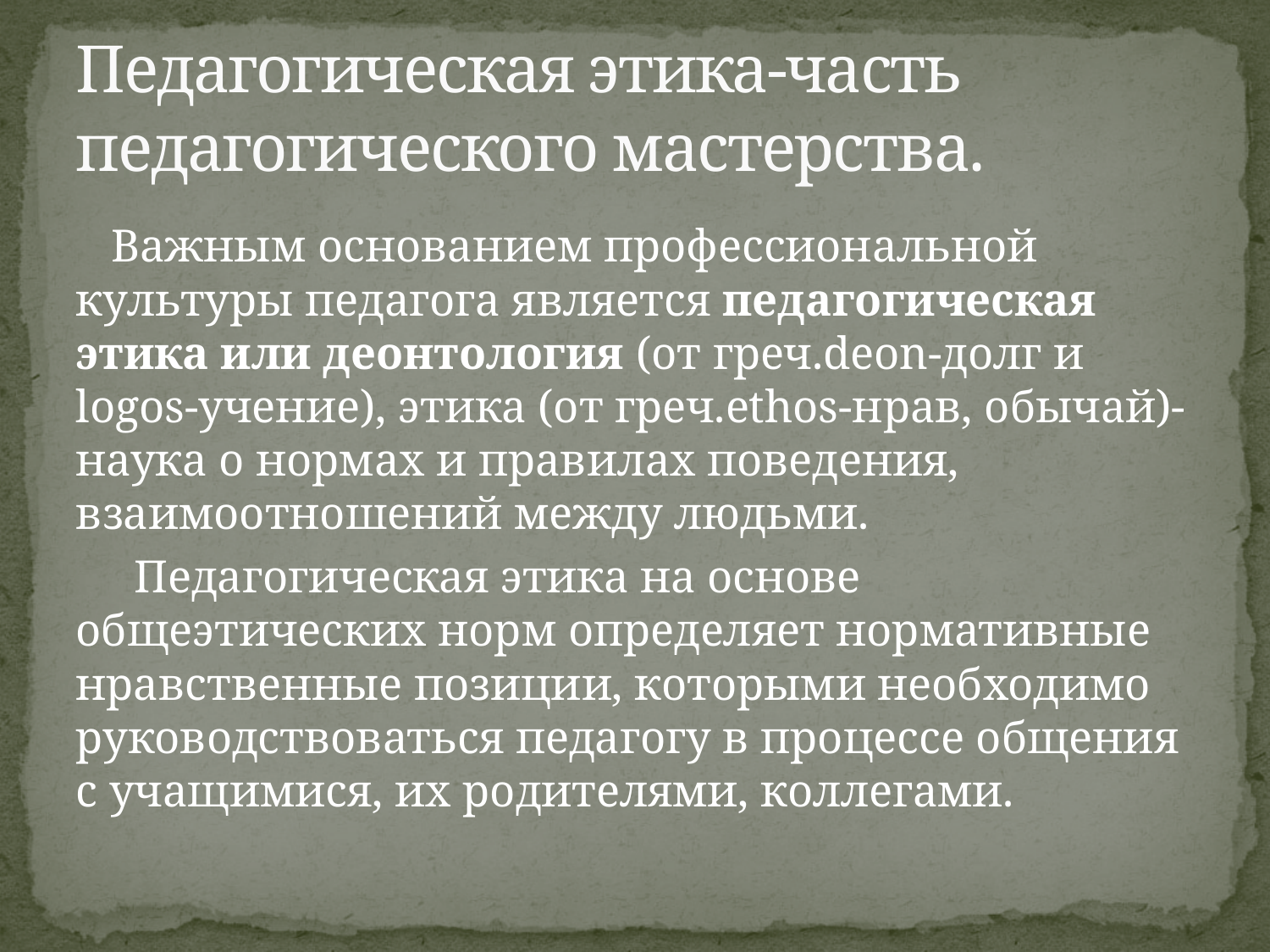

# Педагогическая этика-часть педагогического мастерства.
   Важным основанием профессиональной культуры педагога является педагогическая этика или деонтология (от греч.deon-долг и logos-учение), этика (от греч.ethos-нрав, обычай)-наука о нормах и правилах поведения, взаимоотношений между людьми.
     Педагогическая этика на основе общеэтических норм определяет нормативные нравственные позиции, которыми необходимо руководствоваться педагогу в процессе общения с учащимися, их родителями, коллегами.